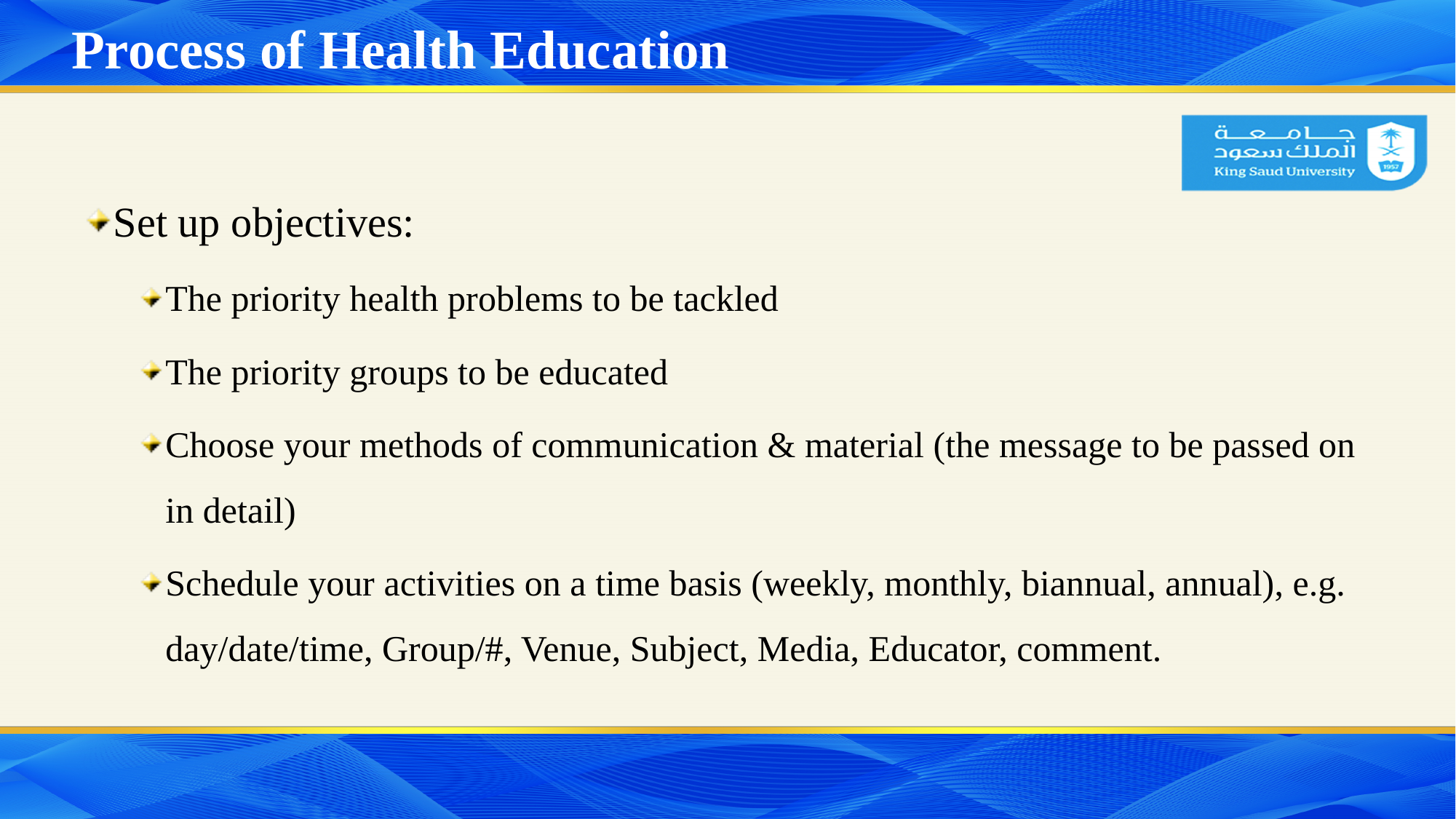

# Process of Health Education
Set up objectives:
The priority health problems to be tackled
The priority groups to be educated
Choose your methods of communication & material (the message to be passed on in detail)
Schedule your activities on a time basis (weekly, monthly, biannual, annual), e.g. day/date/time, Group/#, Venue, Subject, Media, Educator, comment.